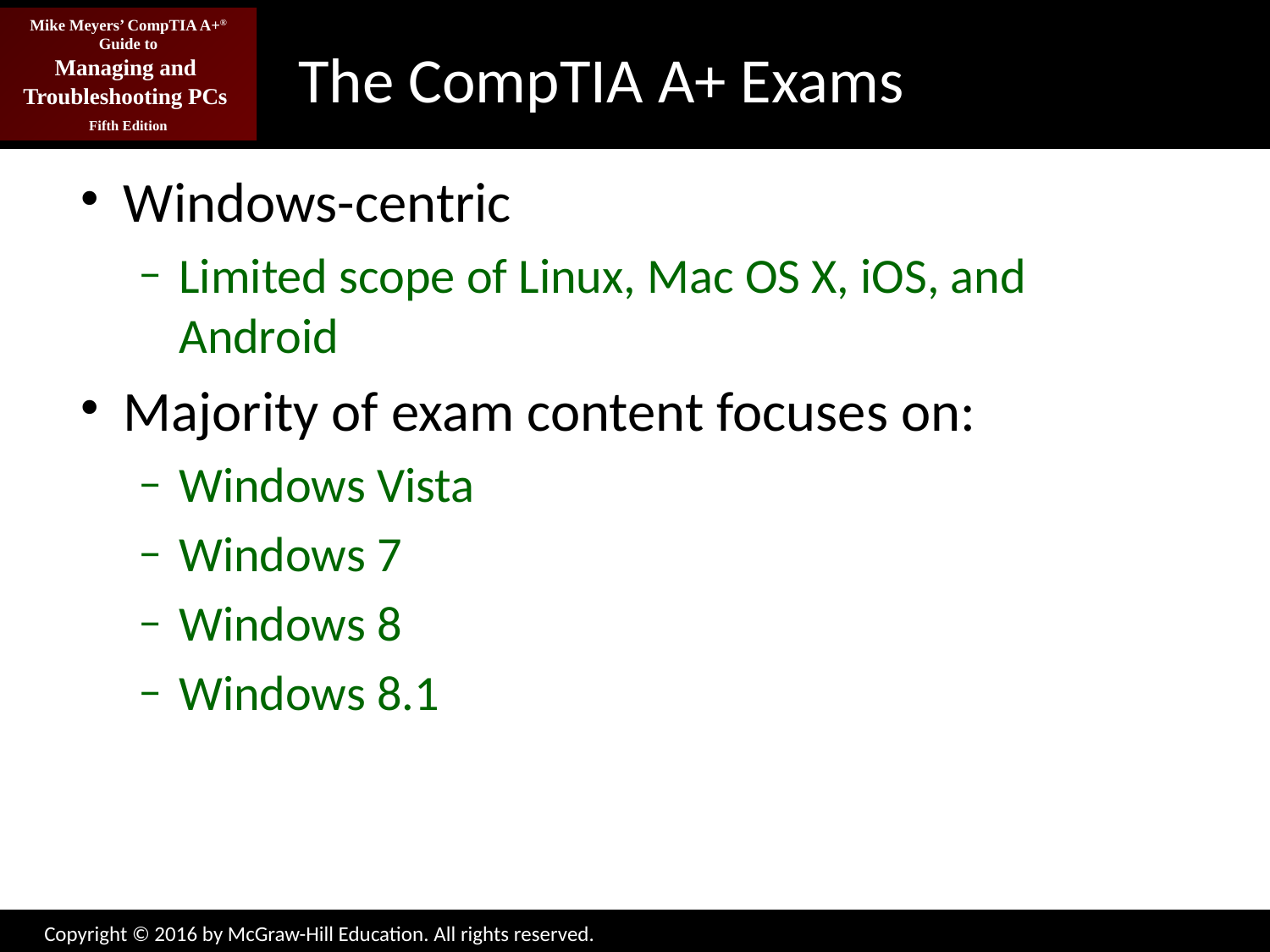

# The CompTIA A+ Exams
Windows-centric
Limited scope of Linux, Mac OS X, iOS, and Android
Majority of exam content focuses on:
Windows Vista
Windows 7
Windows 8
Windows 8.1